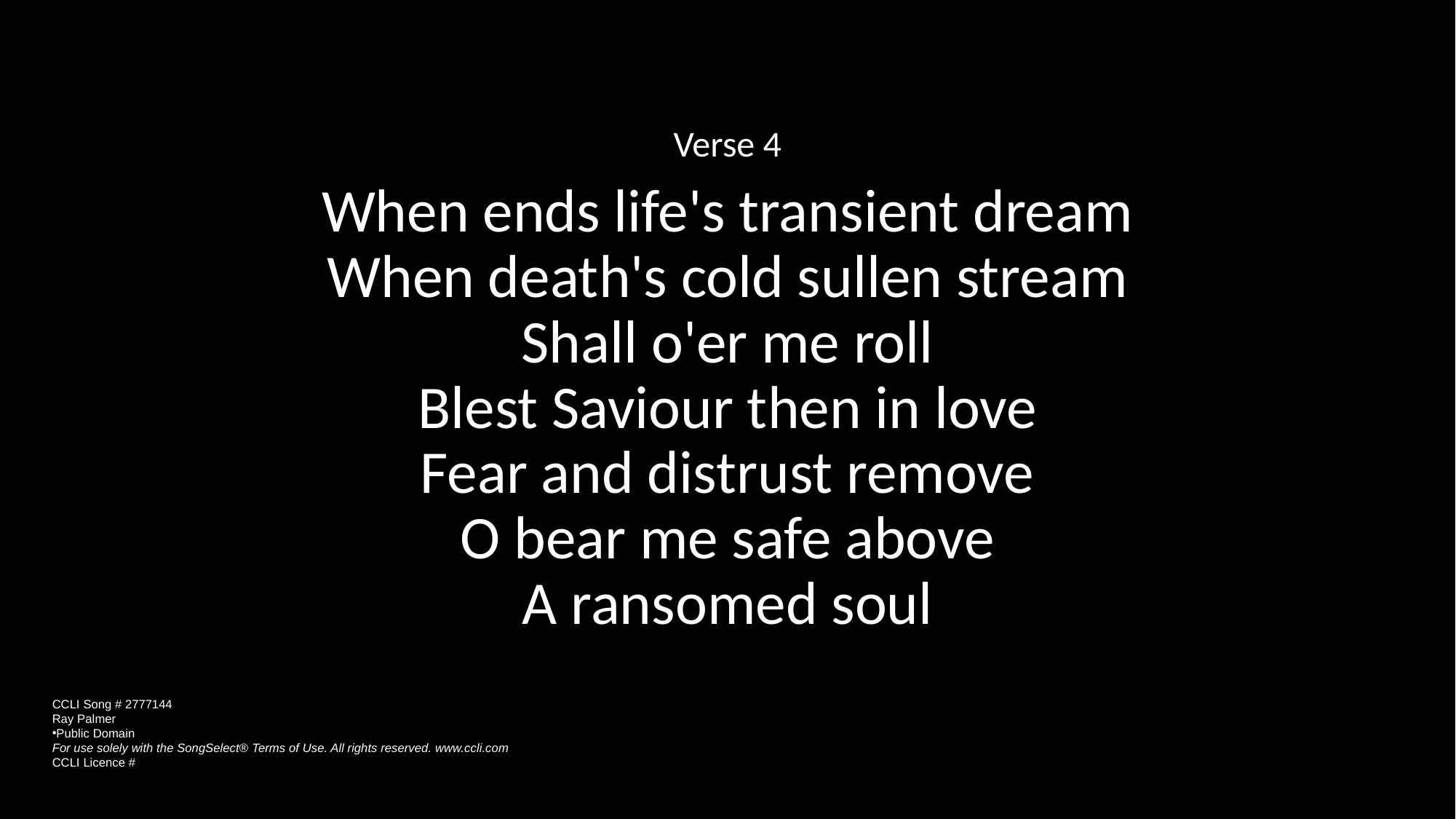

Verse 4
When ends life's transient dream
When death's cold sullen stream
Shall o'er me roll
Blest Saviour then in love
Fear and distrust remove
O bear me safe above
A ransomed soul

CCLI Song # 2777144
Ray Palmer
Public Domain
For use solely with the SongSelect® Terms of Use. All rights reserved. www.ccli.com
CCLI Licence #